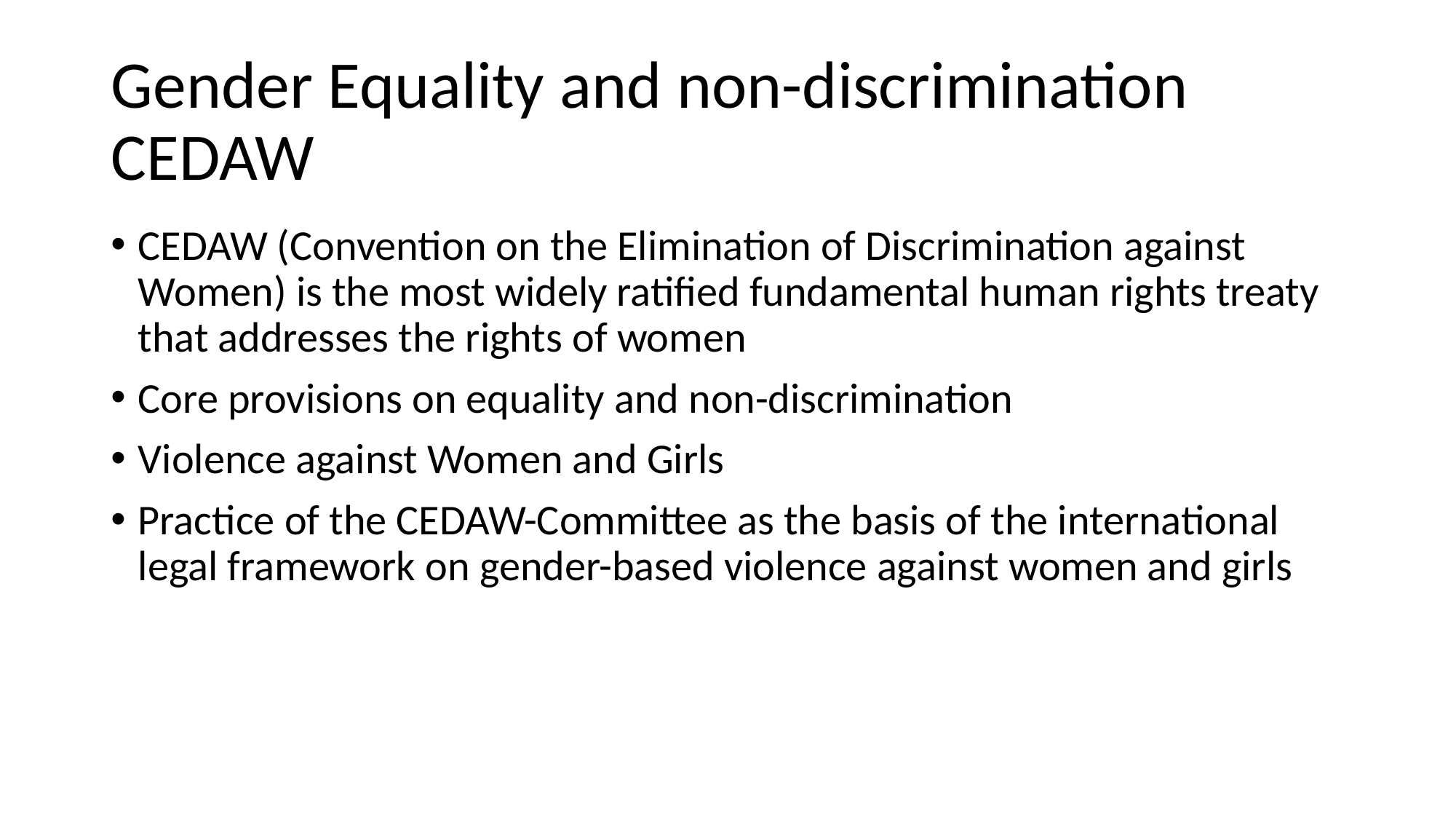

# Gender Equality and non-discrimination CEDAW
CEDAW (Convention on the Elimination of Discrimination against Women) is the most widely ratified fundamental human rights treaty that addresses the rights of women
Core provisions on equality and non-discrimination
Violence against Women and Girls
Practice of the CEDAW-Committee as the basis of the international legal framework on gender-based violence against women and girls